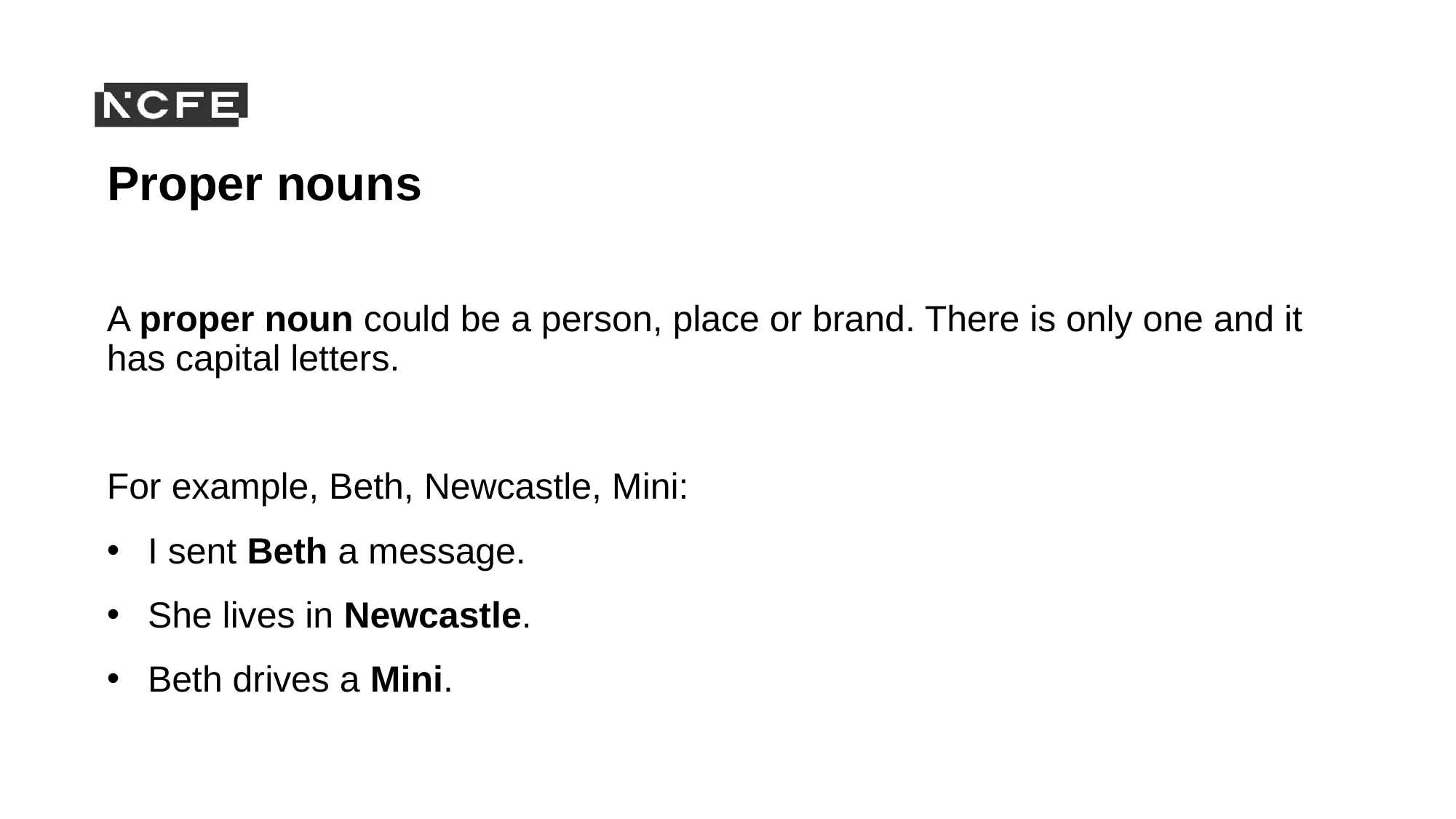

# Proper nouns
A proper noun could be a person, place or brand. There is only one and it has capital letters.

For example, Beth, Newcastle, Mini:
I sent Beth a message.
She lives in Newcastle.
Beth drives a Mini.